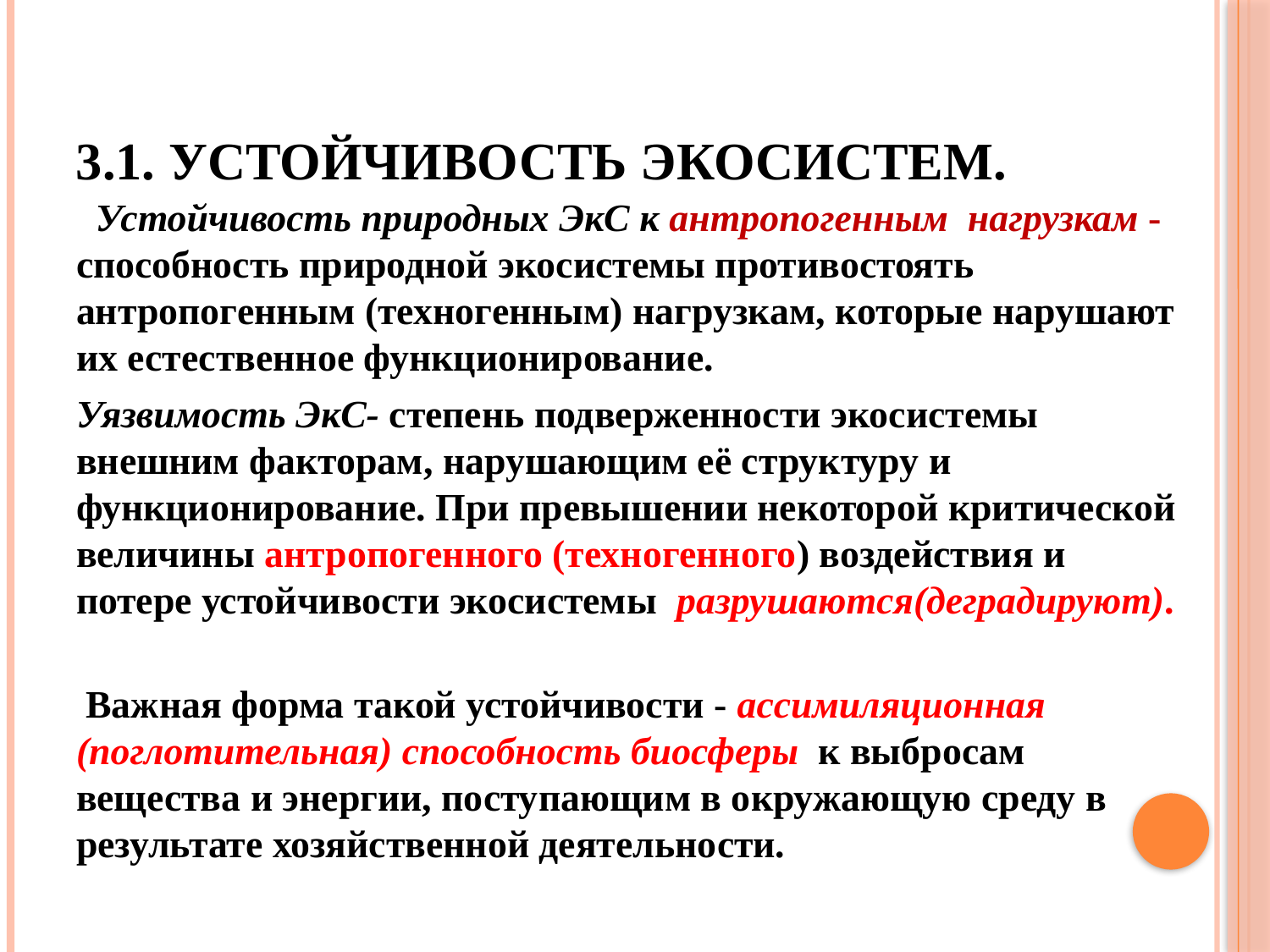

# 3.1. Устойчивость экосистем.
  Устойчивость природных ЭкС к антропогенным  нагрузкам - способность природной экосистемы противостоять антропогенным (техногенным) нагрузкам, которые нарушают их естественное функционирование.
Уязвимость ЭкС- степень подверженности экосистемы внешним факторам, нарушающим её структуру и функционирование. При превышении некоторой критической величины антропогенного (техногенного) воздействия и потере устойчивости экосистемы  разрушаются(деградируют).
 Важная форма такой устойчивости - ассимиляционная (поглотительная) способность биосферы  к выбросам вещества и энергии, поступающим в окружающую среду в результате хозяйственной деятельности.